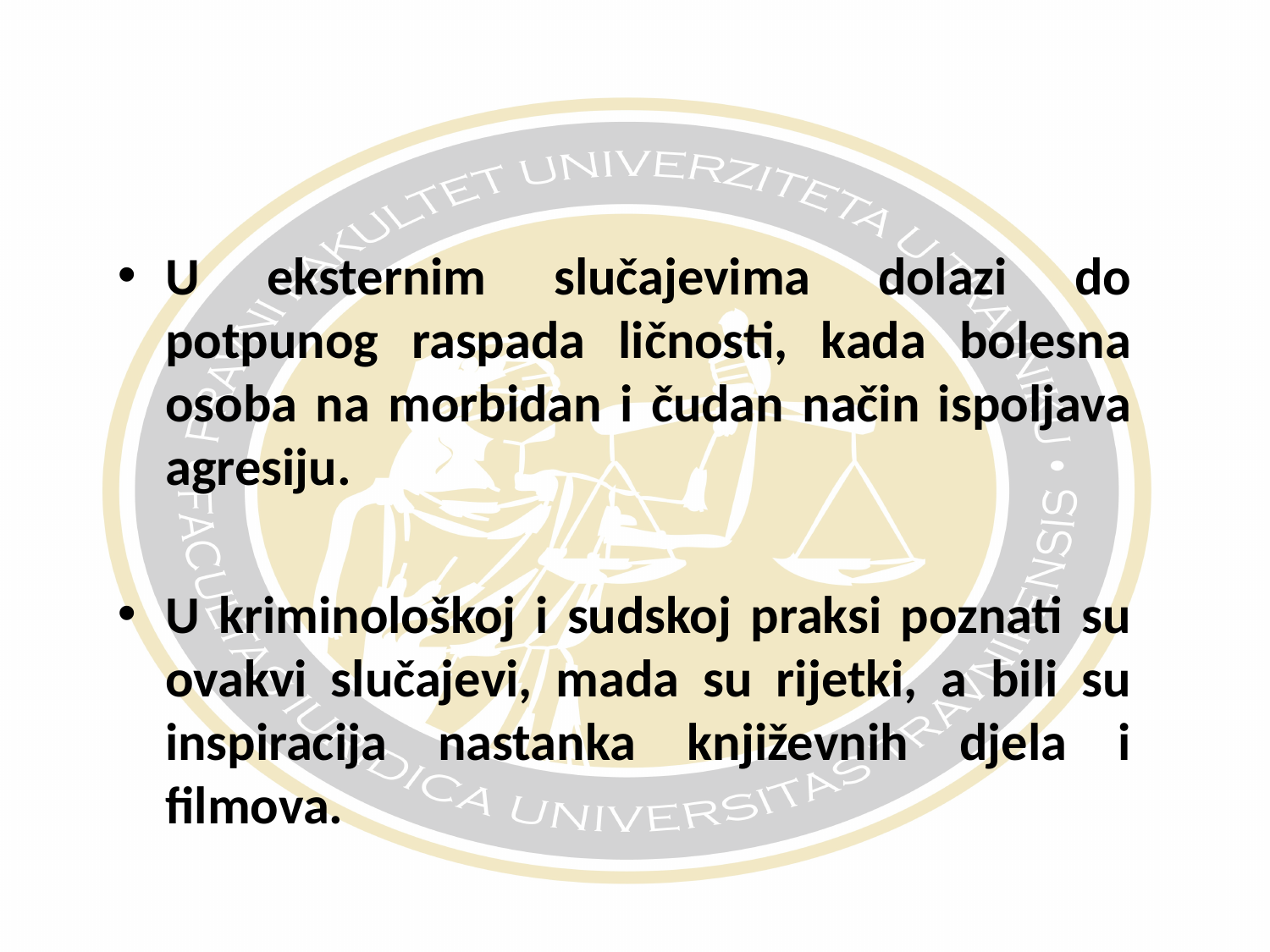

#
U eksternim slučajevima dolazi do potpunog raspada ličnosti, kada bolesna osoba na morbidan i čudan način ispoljava agresiju.

U kriminološkoj i sudskoj praksi poznati su ovakvi slučajevi, mada su rijetki, a bili su inspiracija nastanka književnih djela i filmova.